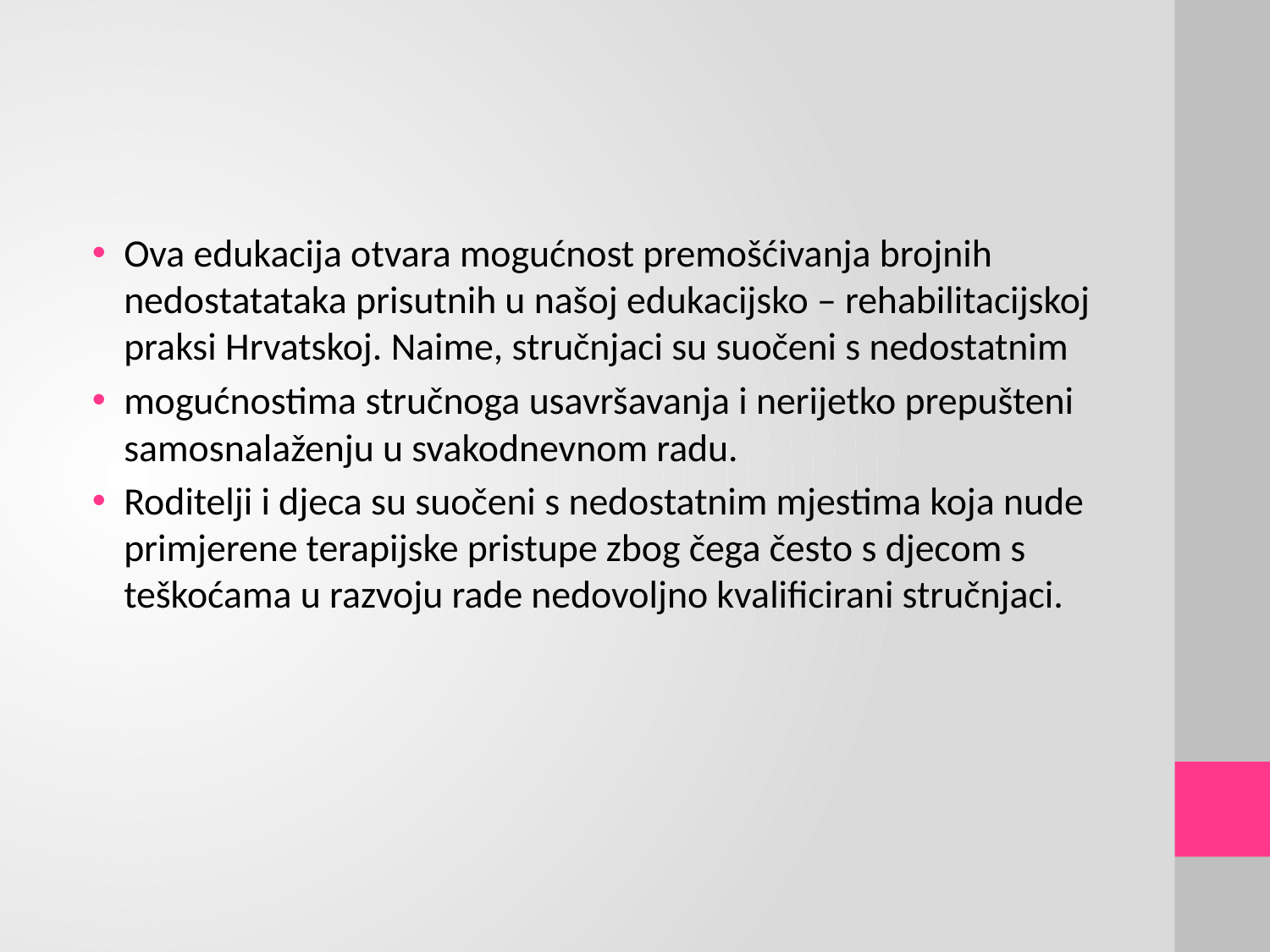

#
Ova edukacija otvara mogućnost premošćivanja brojnih nedostatataka prisutnih u našoj edukacijsko – rehabilitacijskoj praksi Hrvatskoj. Naime, stručnjaci su suočeni s nedostatnim
mogućnostima stručnoga usavršavanja i nerijetko prepušteni samosnalaženju u svakodnevnom radu.
Roditelji i djeca su suočeni s nedostatnim mjestima koja nude primjerene terapijske pristupe zbog čega često s djecom s teškoćama u razvoju rade nedovoljno kvalificirani stručnjaci.